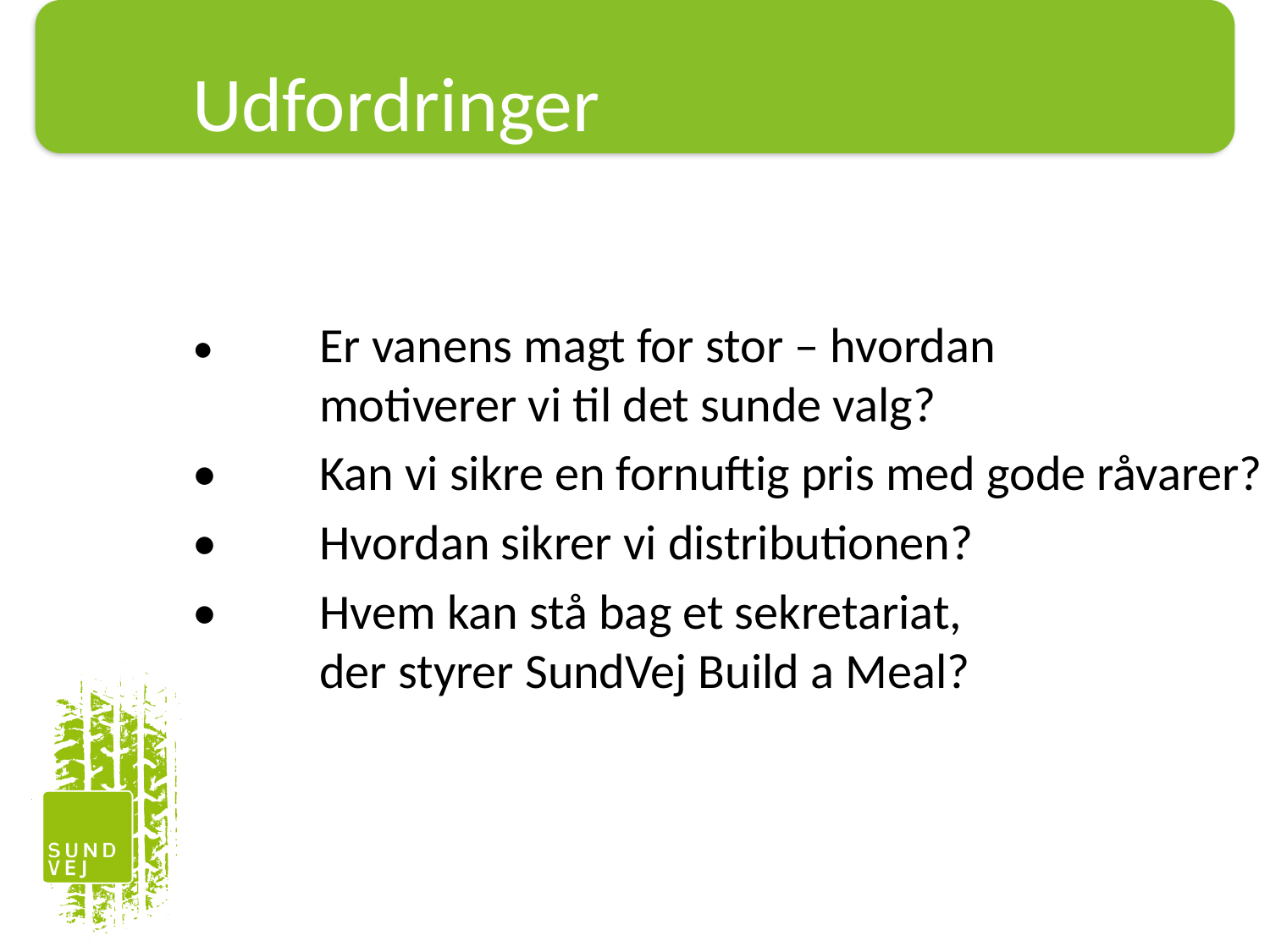

Udfordringer

•	Er vanens magt for stor – hvordan
	motiverer vi til det sunde valg?
•	Kan vi sikre en fornuftig pris med gode råvarer?
•	Hvordan sikrer vi distributionen?
•	Hvem kan stå bag et sekretariat,
	der styrer SundVej Build a Meal?